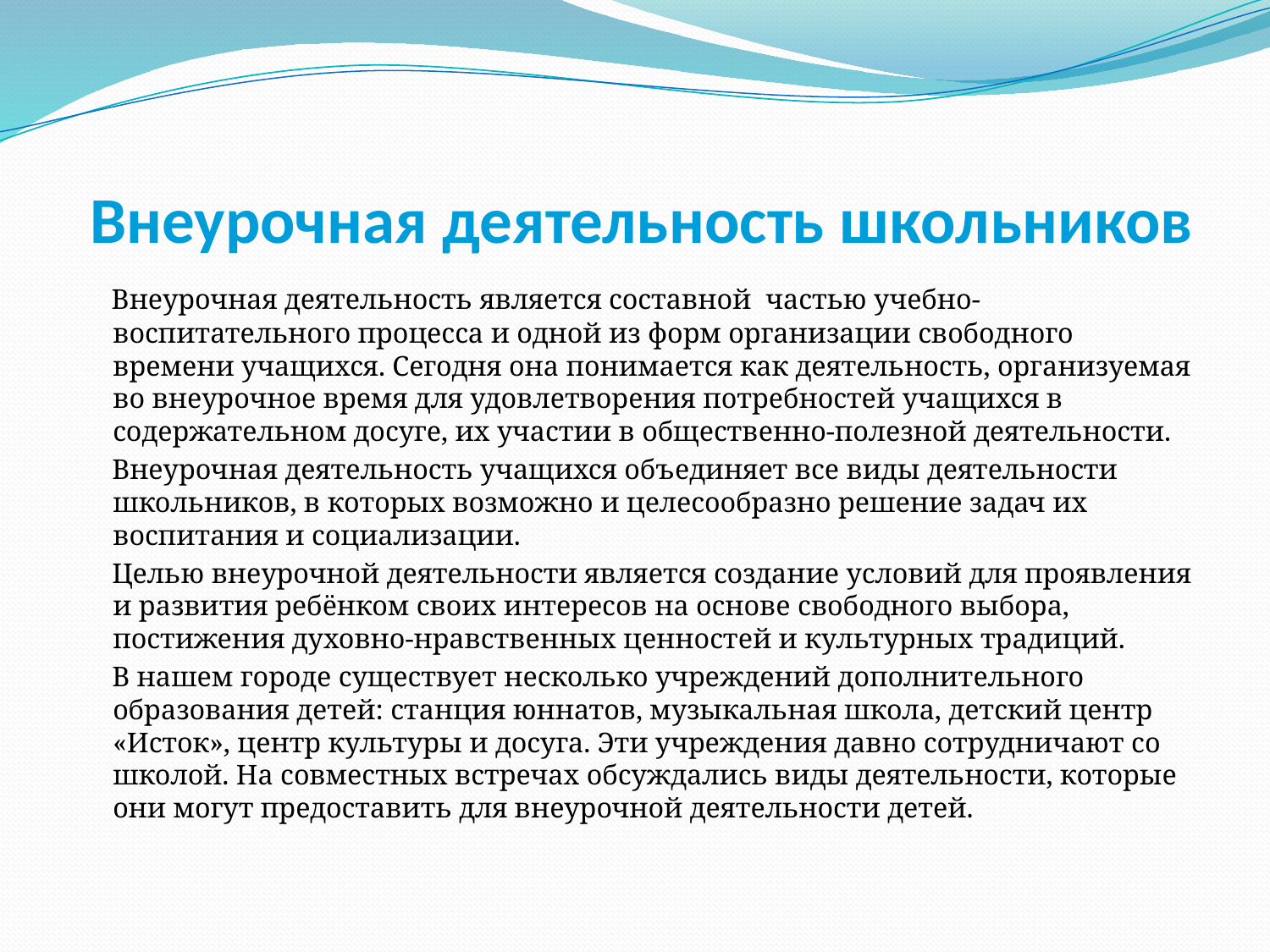

# Внеурочная деятельность школьников
    Внеурочная деятельность является составной  частью учебно-воспитательного процесса и одной из форм организации свободного времени учащихся. Сегодня она понимается как деятельность, организуемая во внеурочное время для удовлетворения потребностей учащихся в содержательном досуге, их участии в общественно-полезной деятельности.
     Внеурочная деятельность учащихся объединяет все виды деятельности школьников, в которых возможно и целесообразно решение задач их воспитания и социализации.
     Целью внеурочной деятельности является создание условий для проявления и развития ребёнком своих интересов на основе свободного выбора, постижения духовно-нравственных ценностей и культурных традиций.
     В нашем городе существует несколько учреждений дополнительного образования детей: станция юннатов, музыкальная школа, детский центр «Исток», центр культуры и досуга. Эти учреждения давно сотрудничают со школой. На совместных встречах обсуждались виды деятельности, которые они могут предоставить для внеурочной деятельности детей.